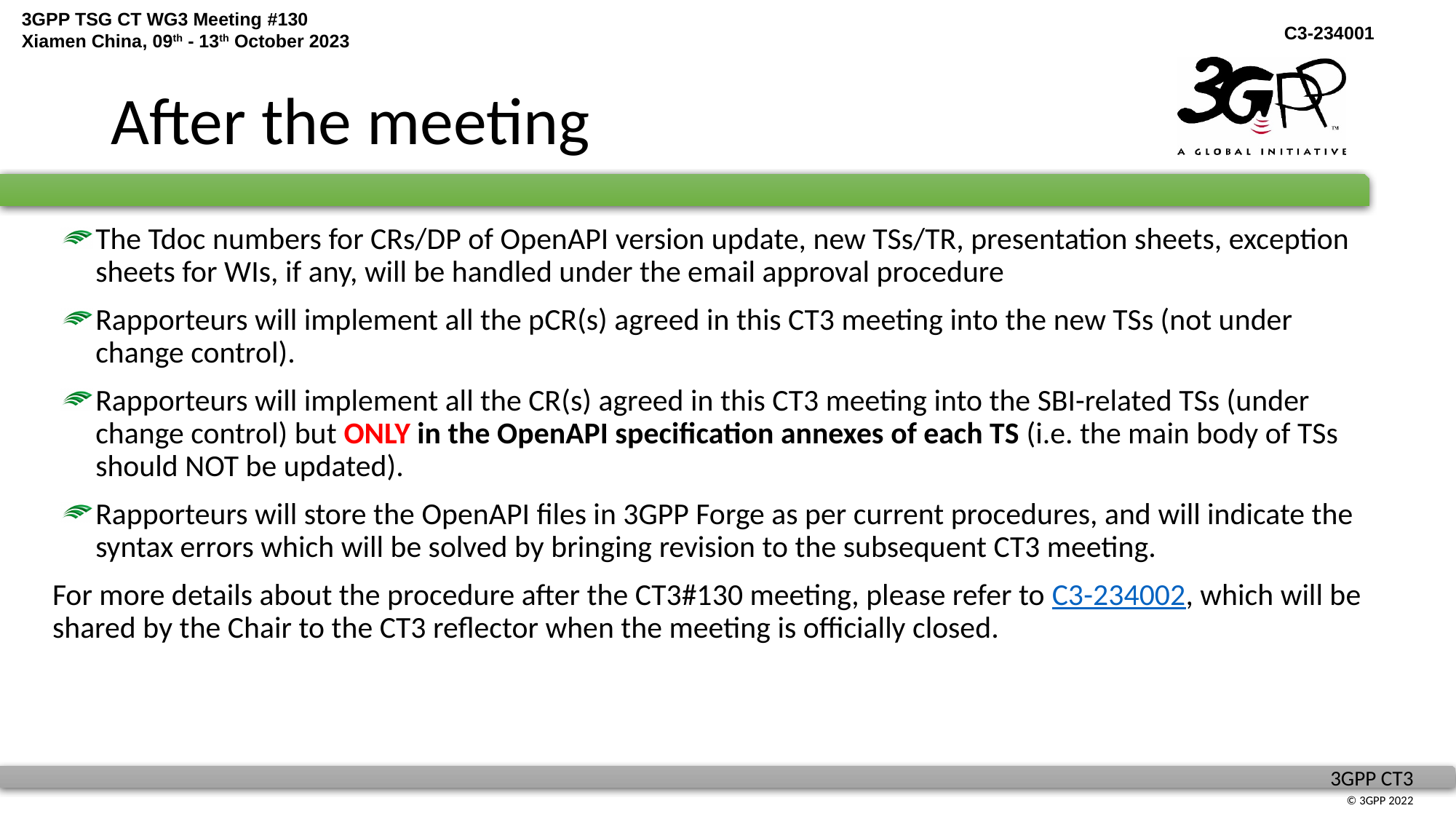

# After the meeting
The Tdoc numbers for CRs/DP of OpenAPI version update, new TSs/TR, presentation sheets, exception sheets for WIs, if any, will be handled under the email approval procedure
Rapporteurs will implement all the pCR(s) agreed in this CT3 meeting into the new TSs (not under change control).
Rapporteurs will implement all the CR(s) agreed in this CT3 meeting into the SBI-related TSs (under change control) but ONLY in the OpenAPI specification annexes of each TS (i.e. the main body of TSs should NOT be updated).
Rapporteurs will store the OpenAPI files in 3GPP Forge as per current procedures, and will indicate the syntax errors which will be solved by bringing revision to the subsequent CT3 meeting.
For more details about the procedure after the CT3#130 meeting, please refer to C3-234002, which will be shared by the Chair to the CT3 reflector when the meeting is officially closed.